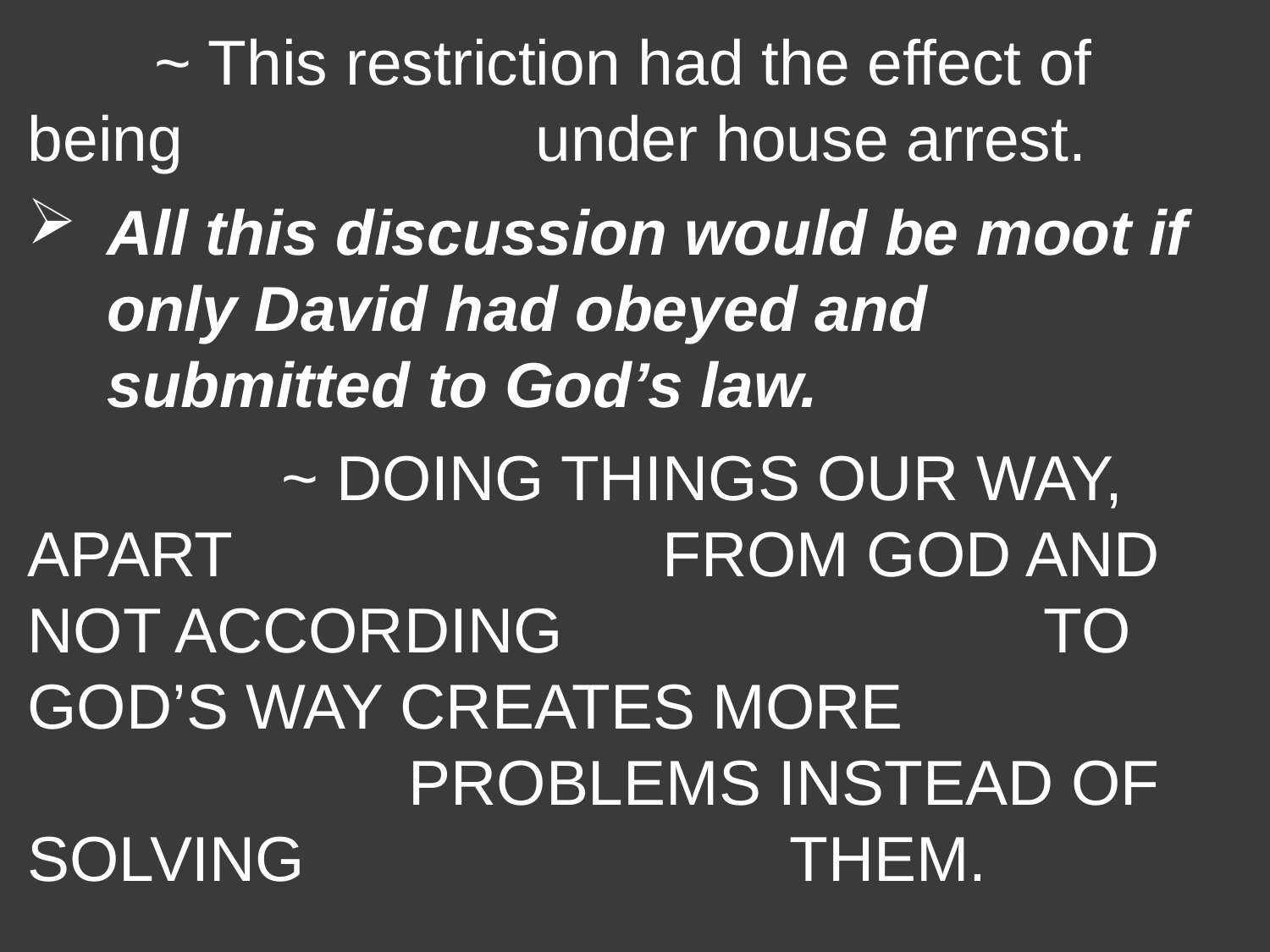

~ This restriction had the effect of being 			under house arrest.
All this discussion would be moot if only David had obeyed and submitted to God’s law.
		~ DOING THINGS OUR WAY, APART 				FROM GOD AND NOT ACCORDING 				TO GOD’S WAY CREATES MORE 					PROBLEMS INSTEAD OF SOLVING 				THEM.